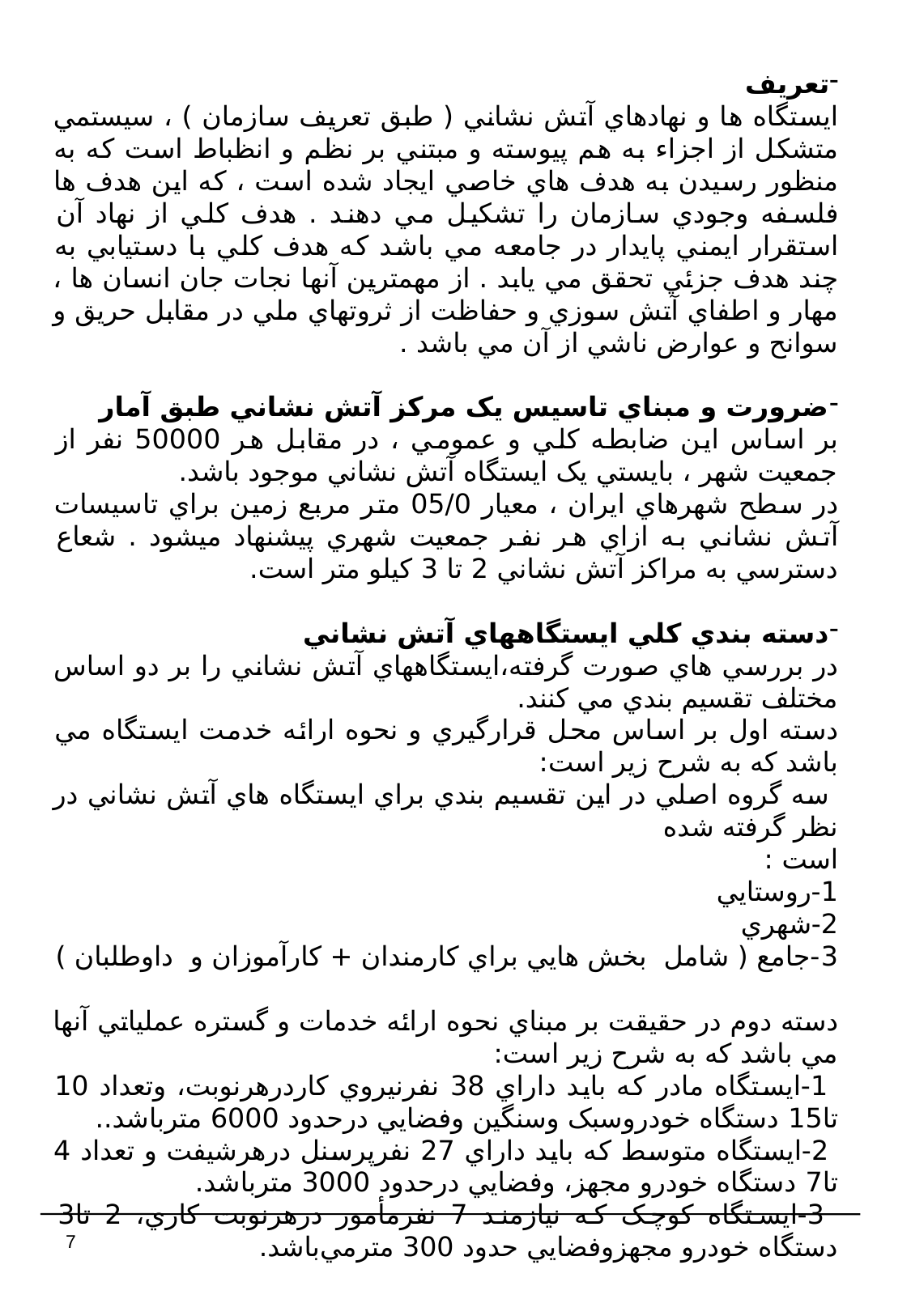

تعریف
ايستگاه ها و نهادهاي آتش نشاني ( طبق تعريف سازمان ) ، سيستمي متشکل از اجزاء به هم پيوسته و مبتني بر نظم و انظباط است که به منظور رسيدن به هدف هاي خاصي ايجاد شده است ، که اين هدف ها فلسفه وجودي سازمان را تشکيل مي دهند . هدف کلي از نهاد آن استقرار ايمني پايدار در جامعه مي باشد که هدف کلي با دستيابي به چند هدف جزئي تحقق مي يابد . از مهمترين آنها نجات جان انسان ها ، مهار و اطفاي آتش سوزي و حفاظت از ثروتهاي ملي در مقابل حريق و سوانح و عوارض ناشي از آن مي باشد .

ضرورت و مبناي تاسيس يک مرکز آتش نشاني طبق آمار
بر اساس اين ضابطه کلي و عمومي ، در مقابل هر 50000 نفر از جمعيت شهر ، بايستي يک ايستگاه آتش نشاني موجود باشد.
در سطح شهرهاي ايران ، معيار 05/0 متر مربع زمين براي تاسيسات آتش نشاني به ازاي هر نفر جمعيت شهري پيشنهاد ميشود . شعاع دسترسي به مراکز آتش نشاني 2 تا 3 کيلو متر است.

دسته بندي کلي ايستگاههاي آتش نشاني
در بررسي هاي صورت گرفته،ايستگاههاي آتش نشاني را بر دو اساس مختلف تقسيم بندي مي کنند.
دسته اول بر اساس محل قرارگيري و نحوه ارائه خدمت ايستگاه مي باشد که به شرح زير است:
 سه گروه اصلي در اين تقسيم بندي براي ايستگاه هاي آتش نشاني در نظر گرفته شده
است :
1-روستايي
2-شهري
3-جامع ( شامل  بخش هايي براي کارمندان + کارآموزان و  داوطلبان )

دسته دوم در حقيقت بر مبناي نحوه ارائه خدمات و گستره عملياتي آنها مي باشد که به شرح زير است:
 1-ايستگاه مادر که بايد داراي 38 نفرنيروي کاردرهرنوبت، وتعداد 10 تا15 دستگاه خودروسبک وسنگين وفضايي درحدود 6000 مترباشد..
 2-ايستگاه متوسط که بايد داراي 27 نفرپرسنل درهرشيفت و تعداد 4 تا7 دستگاه خودرو مجهز، وفضايي درحدود 3000 مترباشد.
 3-ايستگاه کوچک که نيازمند 7 نفرمأمور درهرنوبت کاري، 2 تا3 دستگاه خودرو مجهزوفضايي حدود 300 مترمي‌باشد.

7